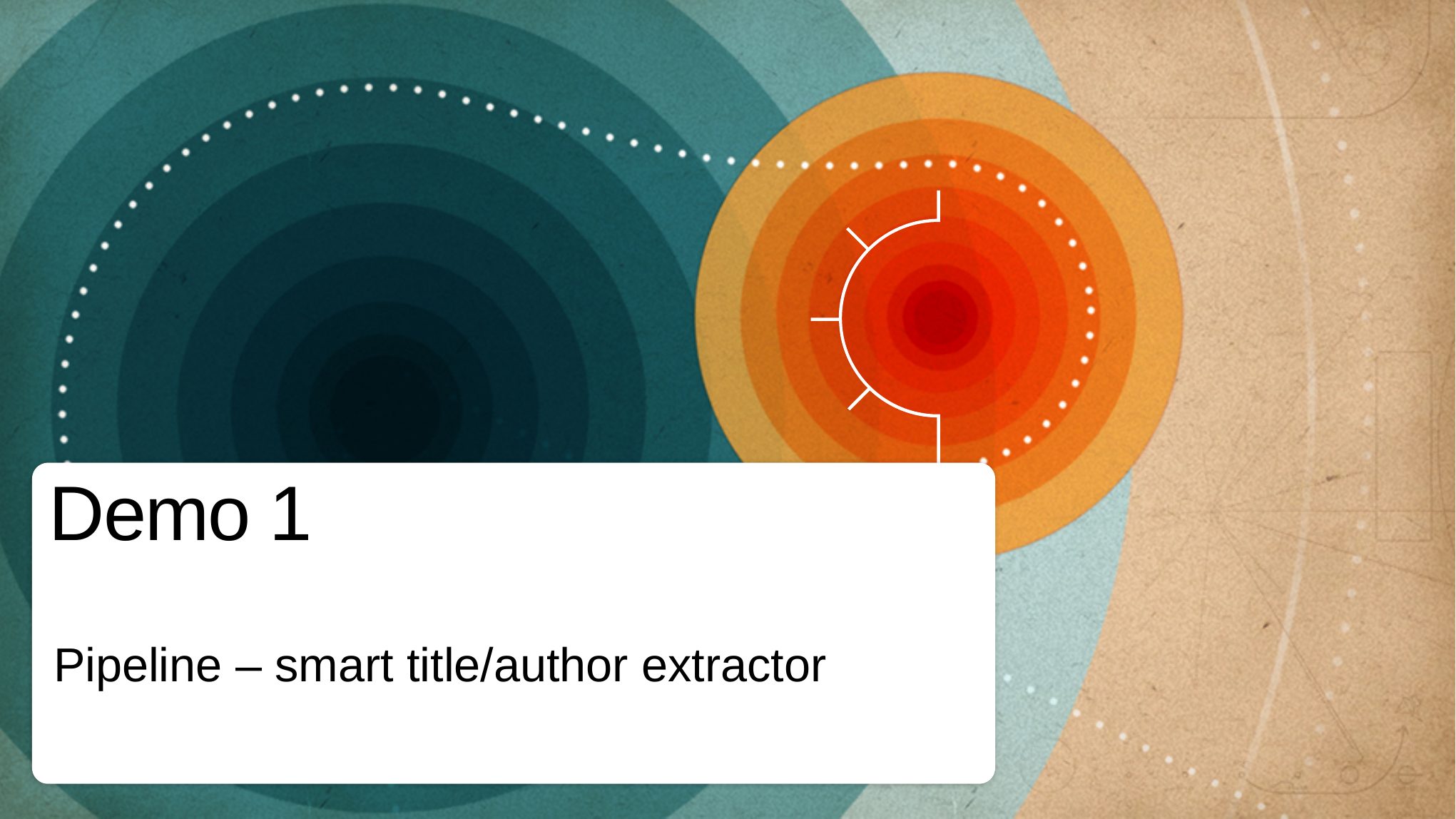

# Demo 1
Pipeline – smart title/author extractor